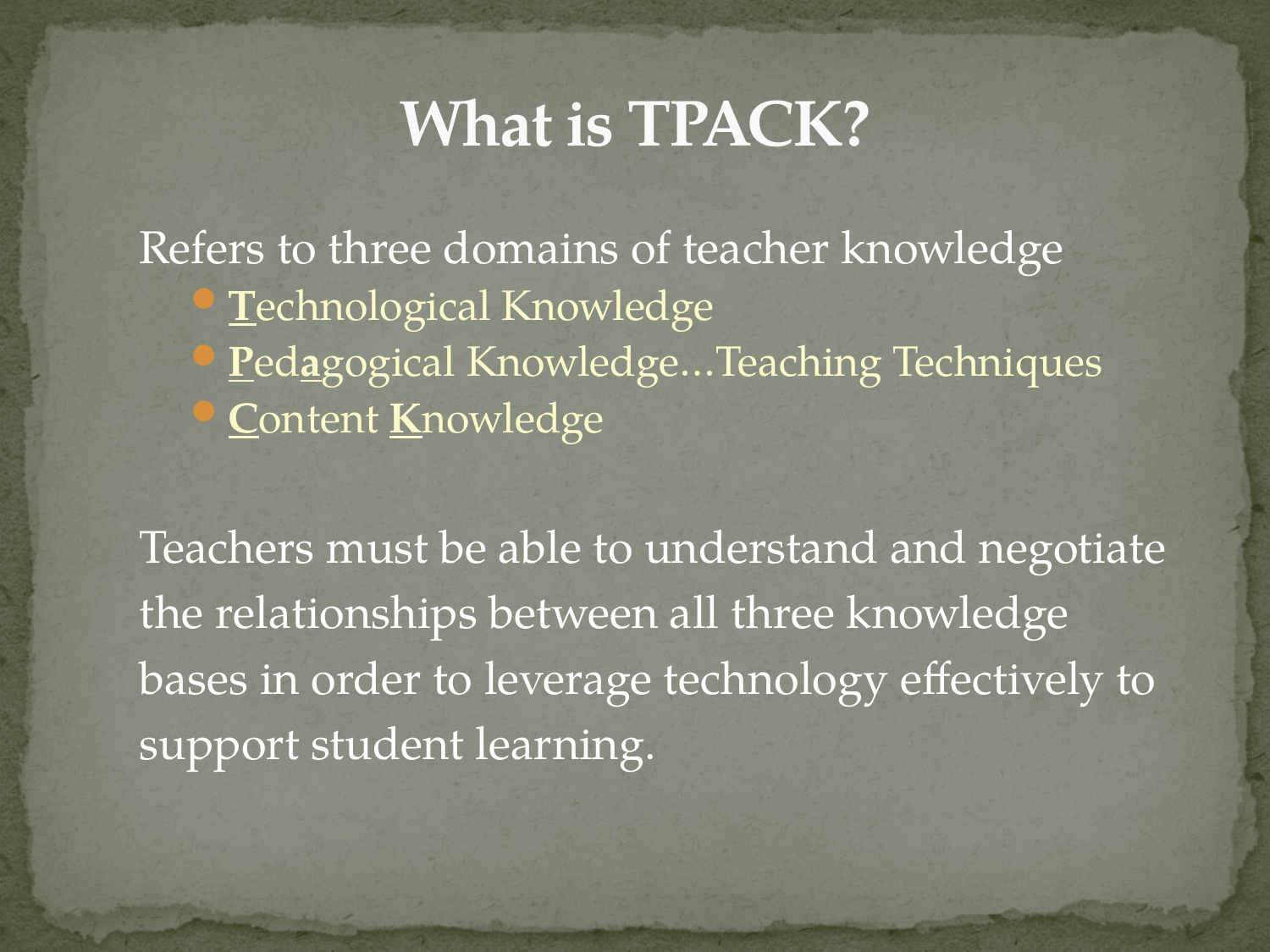

# What is TPACK?
Refers to three domains of teacher knowledge
Technological Knowledge
Pedagogical Knowledge…Teaching Techniques
Content Knowledge

Teachers must be able to understand and negotiate
the relationships between all three knowledge
bases in order to leverage technology effectively to
support student learning.